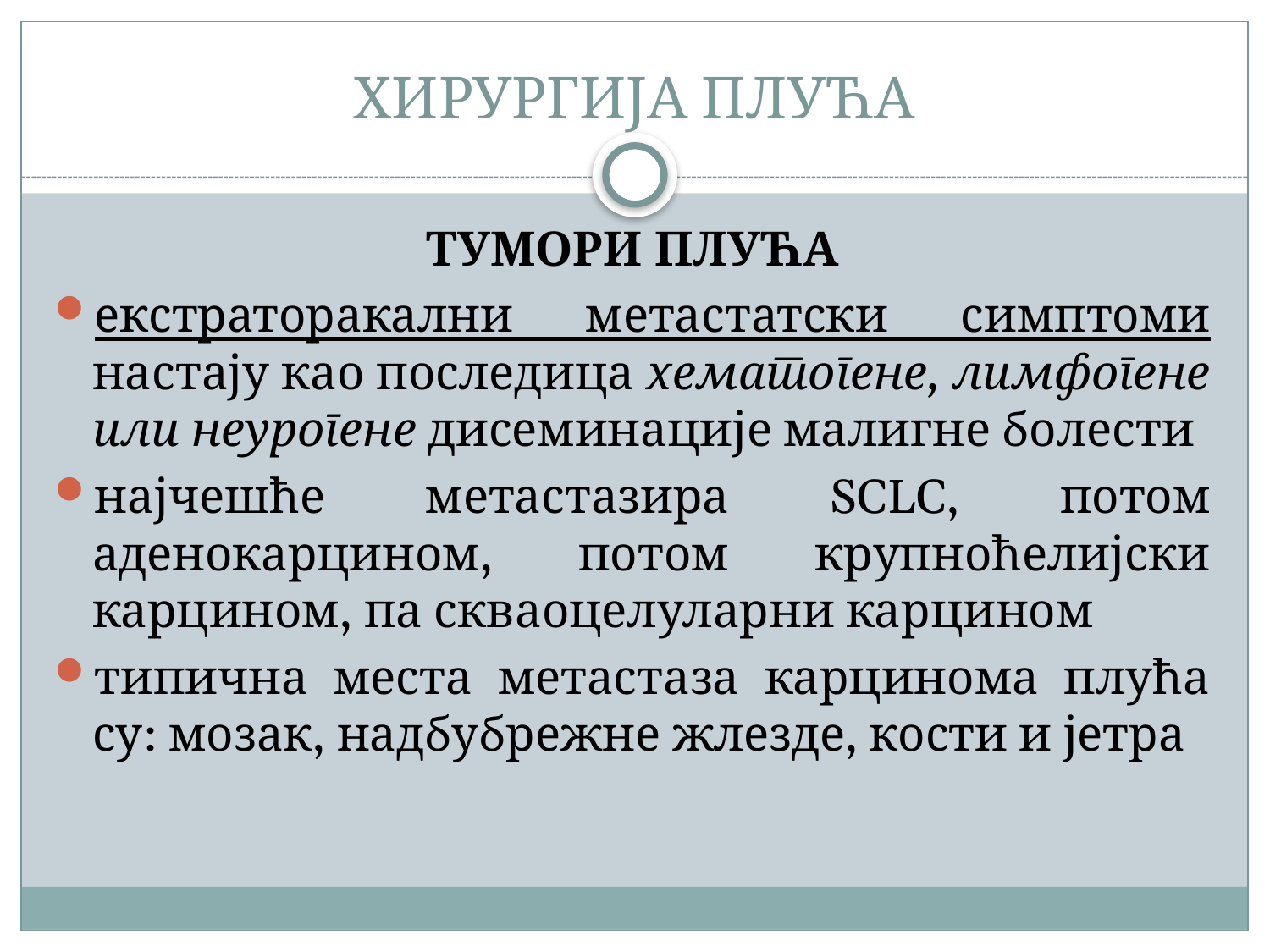

# ХИРУРГИЈА ПЛУЋА
ТУМОРИ ПЛУЋА
екстраторакални метастатски симптоми настају као последица хематогене, лимфогене или неурогене дисеминације малигне болести
најчешће метастазира SCLC, потом аденокарцином, потом крупноћелијски карцином, па скваоцелуларни карцином
типична места метастаза карцинома плућа су: мозак, надбубрежне жлезде, кости и јетра